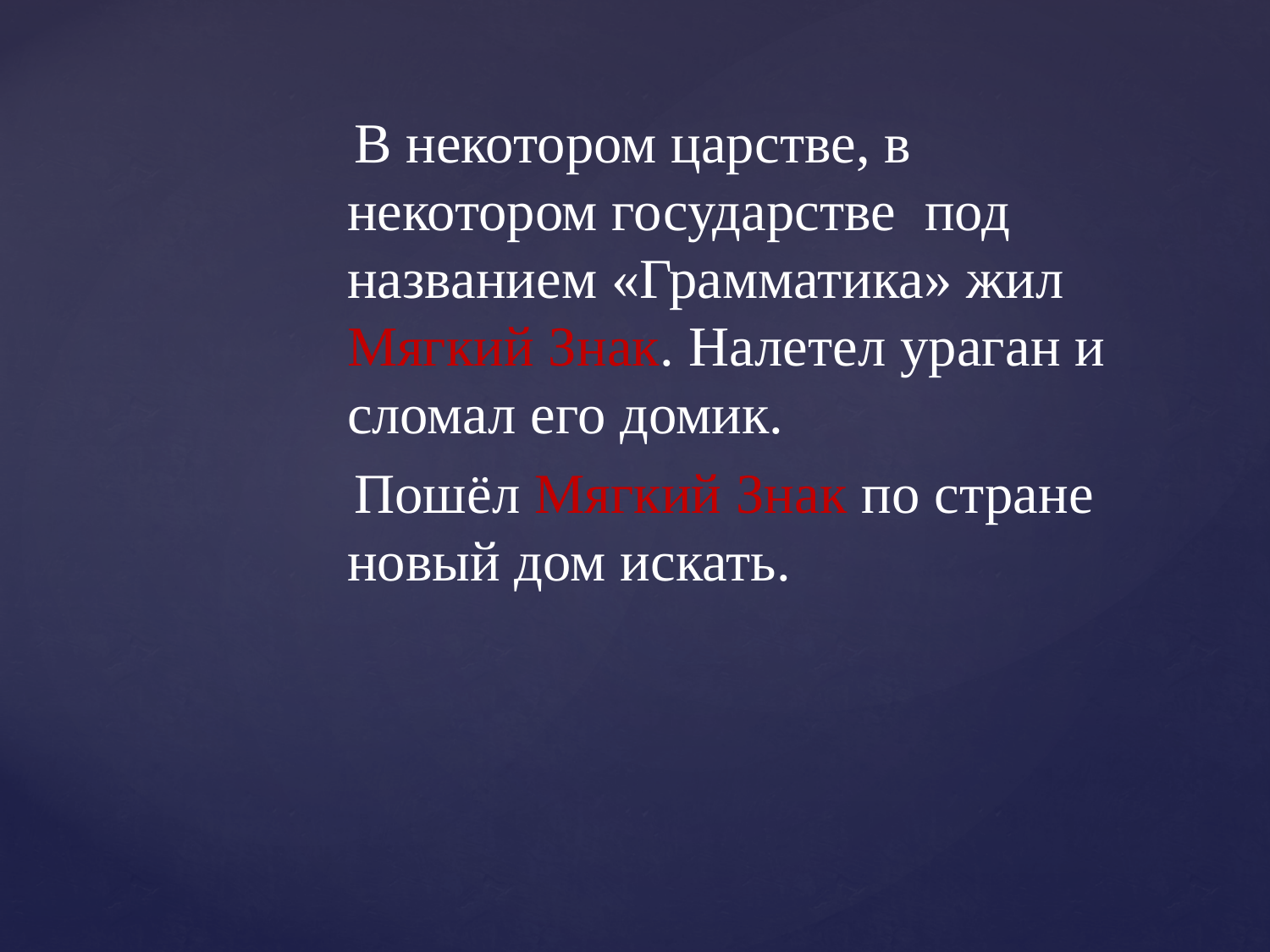

В некотором царстве, в некотором государстве  под названием «Грамматика» жил Мягкий Знак. Налетел ураган и сломал его домик.
   Пошёл Мягкий Знак по стране новый дом искать.
#